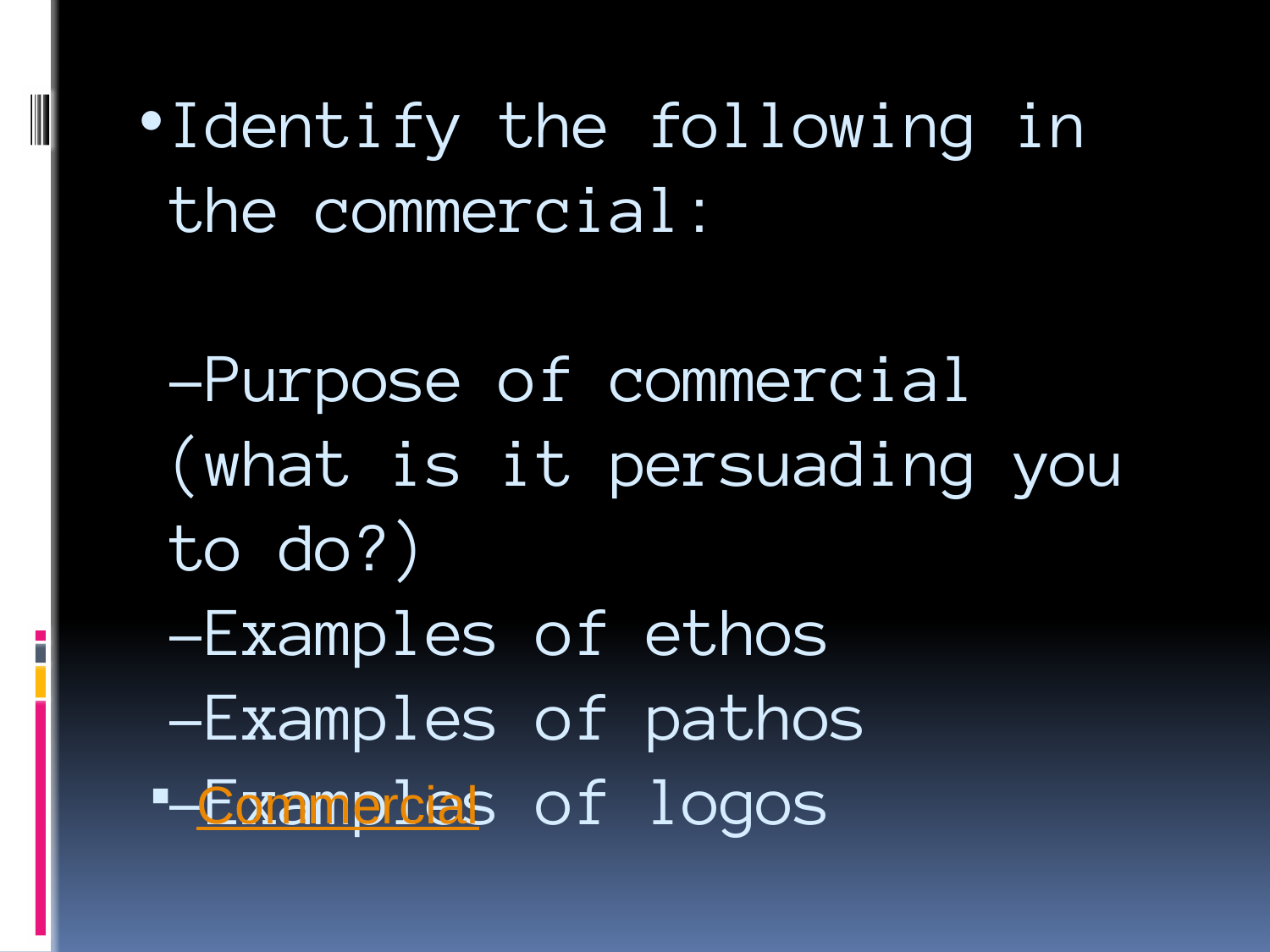

# Identify the following in the commercial: -Purpose of commercial (what is it persuading you to do?) -Examples of ethos -Examples of pathos -Examples of logos

Commercial